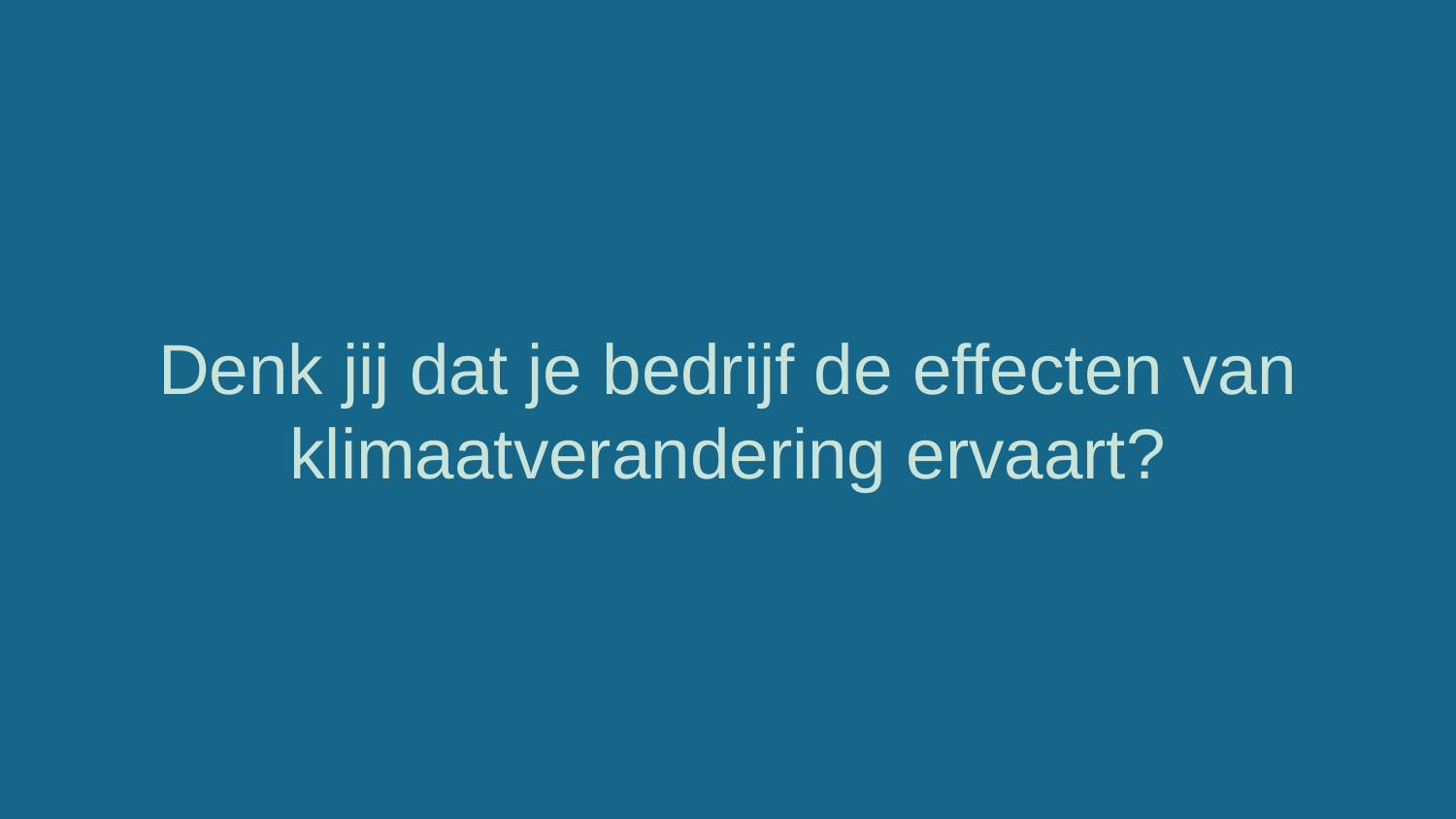

Denk jij dat je bedrijf de effecten van klimaatverandering ervaart?